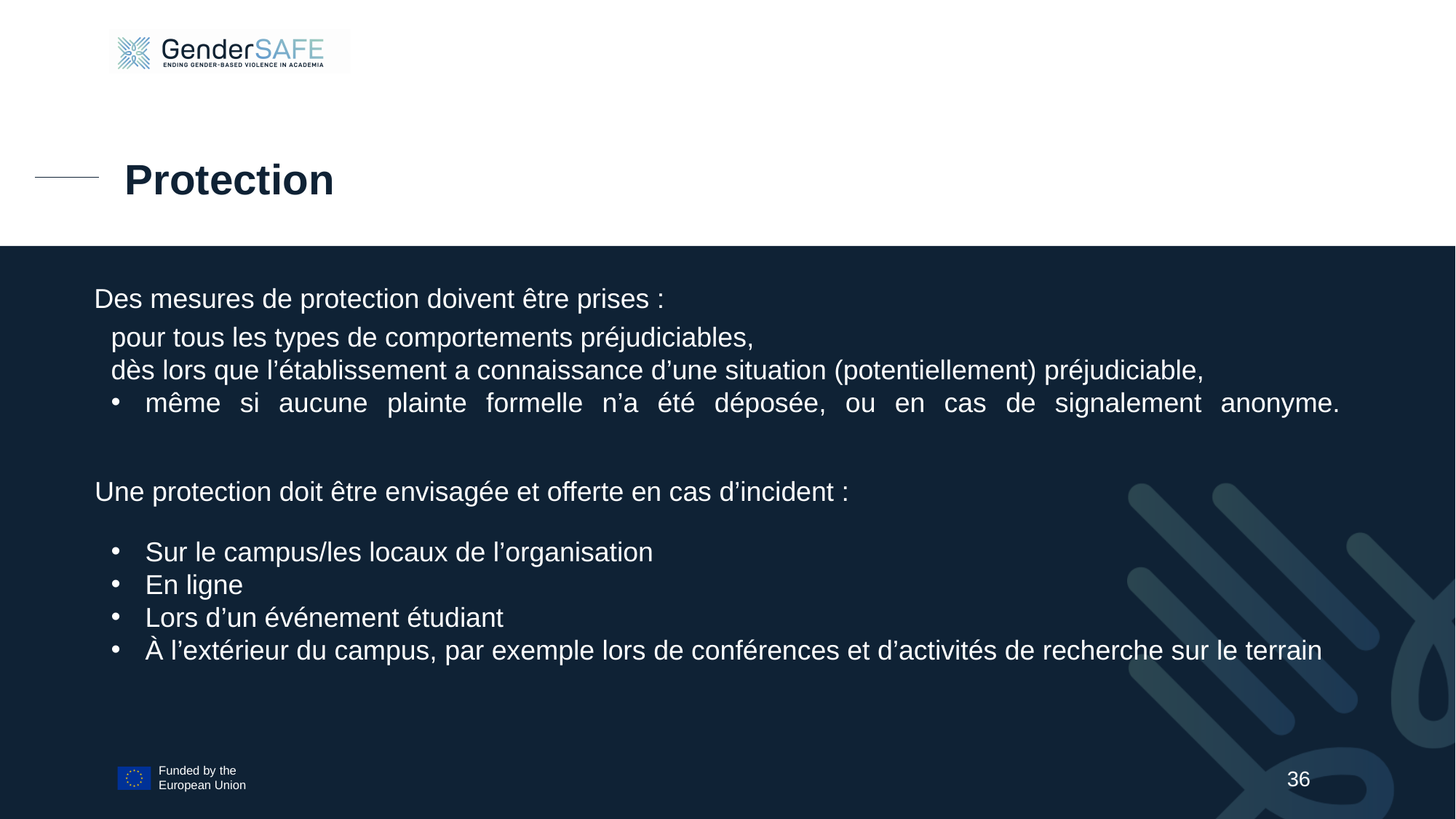

# Protection
Des mesures de protection doivent être prises :
pour tous les types de comportements préjudiciables,
dès lors que l’établissement a connaissance d’une situation (potentiellement) préjudiciable,
même si aucune plainte formelle n’a été déposée, ou en cas de signalement anonyme.

Une protection doit être envisagée et offerte en cas d’incident :
Sur le campus/les locaux de l’organisation
En ligne
Lors d’un événement étudiant
À l’extérieur du campus, par exemple lors de conférences et d’activités de recherche sur le terrain